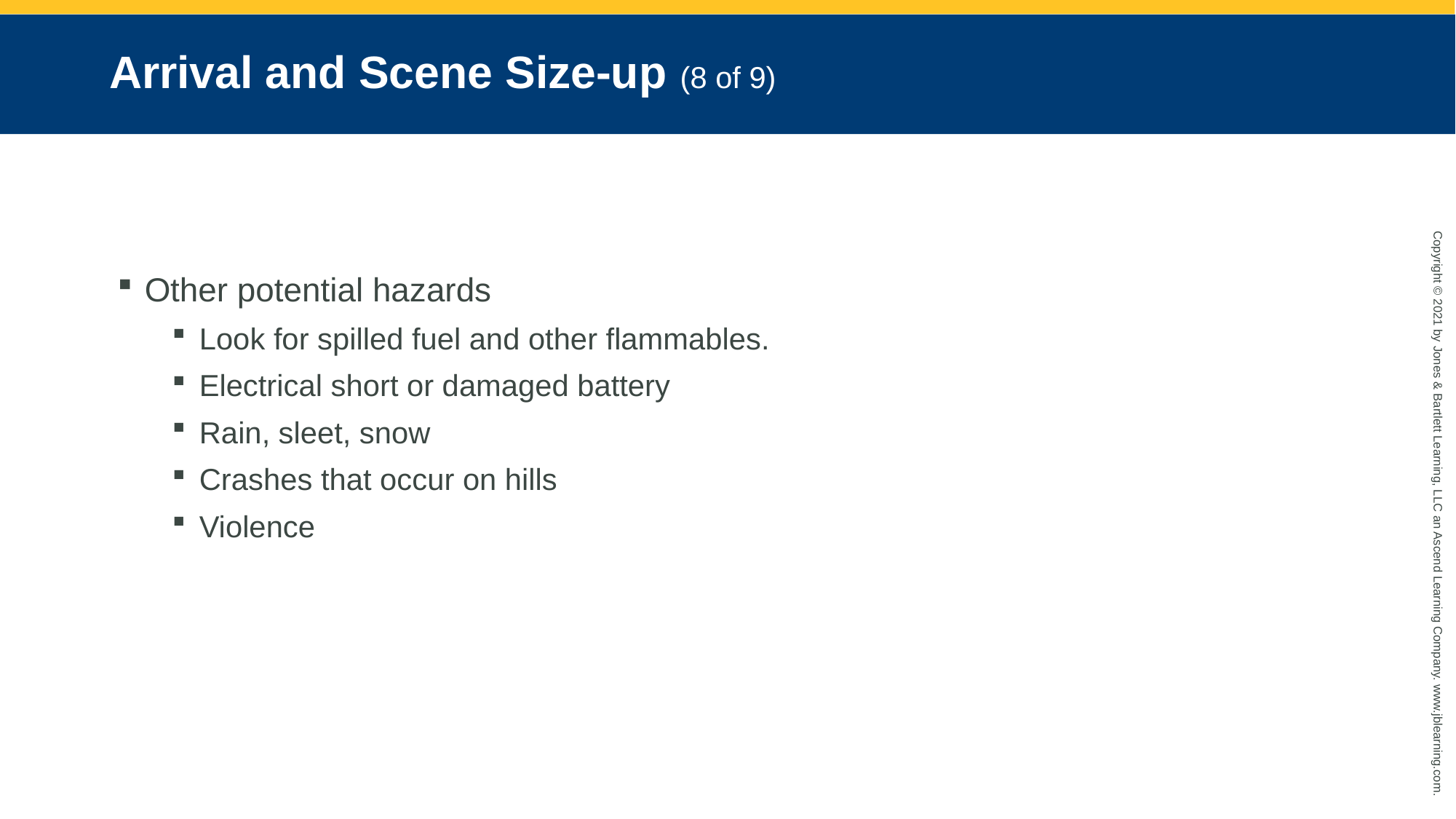

# Arrival and Scene Size-up (8 of 9)
Other potential hazards
Look for spilled fuel and other flammables.
Electrical short or damaged battery
Rain, sleet, snow
Crashes that occur on hills
Violence